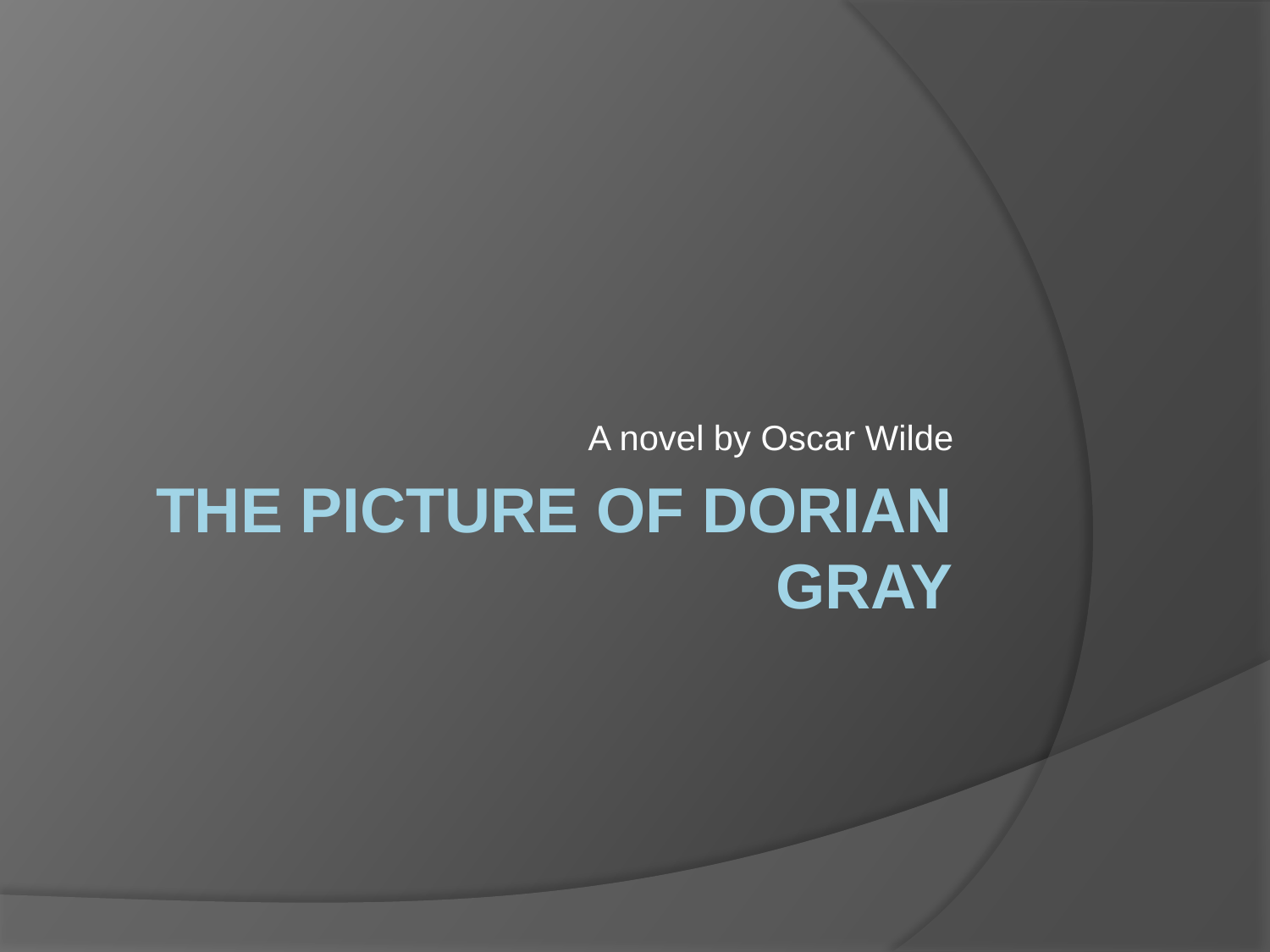

A novel by Oscar Wilde
# The Picture of Dorian Gray